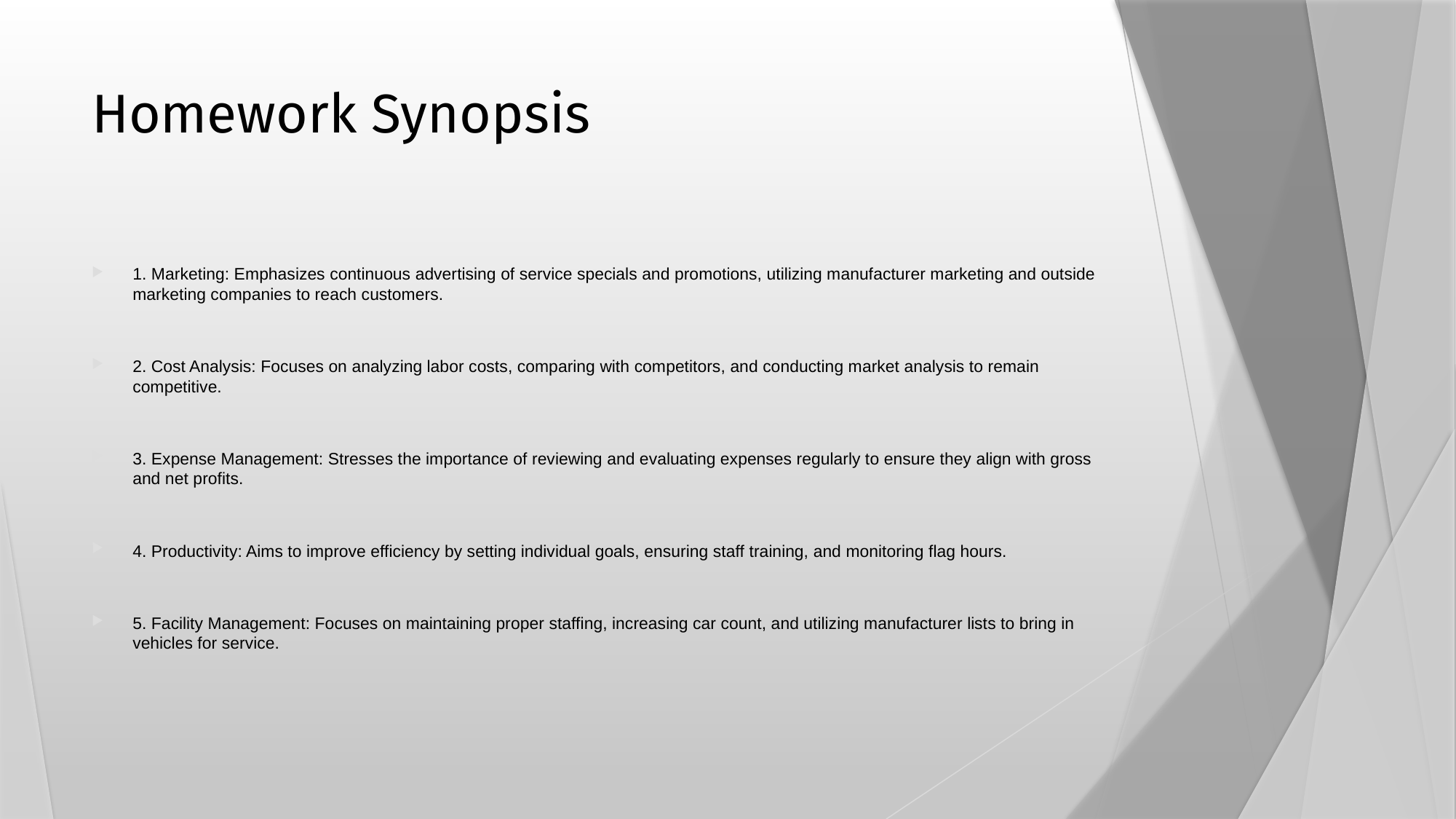

# Homework Synopsis
1. Marketing: Emphasizes continuous advertising of service specials and promotions, utilizing manufacturer marketing and outside marketing companies to reach customers.

2. Cost Analysis: Focuses on analyzing labor costs, comparing with competitors, and conducting market analysis to remain competitive.

3. Expense Management: Stresses the importance of reviewing and evaluating expenses regularly to ensure they align with gross and net profits.

4. Productivity: Aims to improve efficiency by setting individual goals, ensuring staff training, and monitoring flag hours.

5. Facility Management: Focuses on maintaining proper staffing, increasing car count, and utilizing manufacturer lists to bring in vehicles for service.